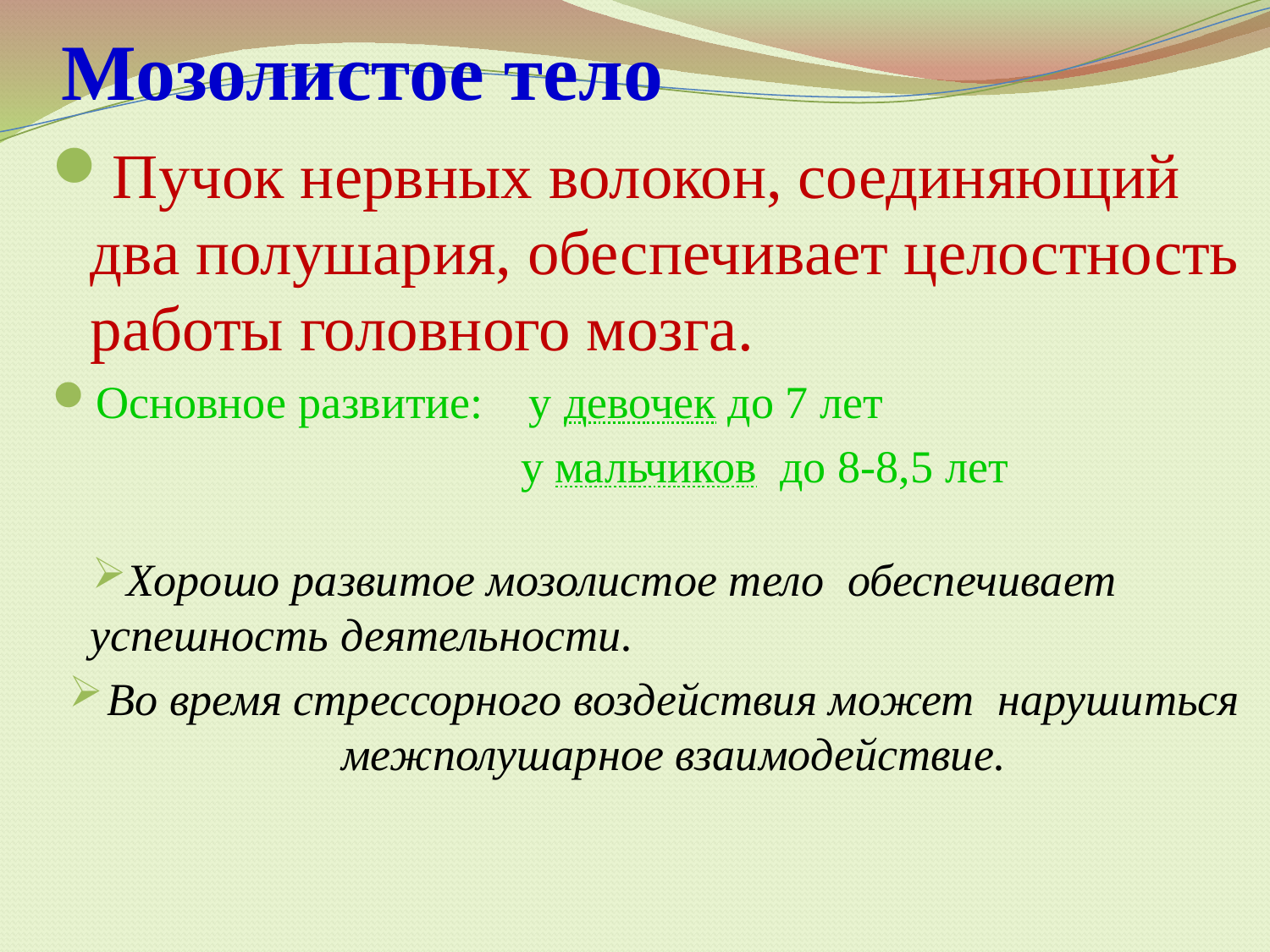

# Мозолистое тело
Пучок нервных волокон, соединяющий два полушария, обеспечивает целостность работы головного мозга.
Основное развитие:    у девочек до 7 лет
                                         у мальчиков  до 8-8,5 лет

Хорошо развитое мозолистое тело  обеспечивает успешность деятельности.
Во время стрессорного воздействия может  нарушиться межполушарное взаимодействие.